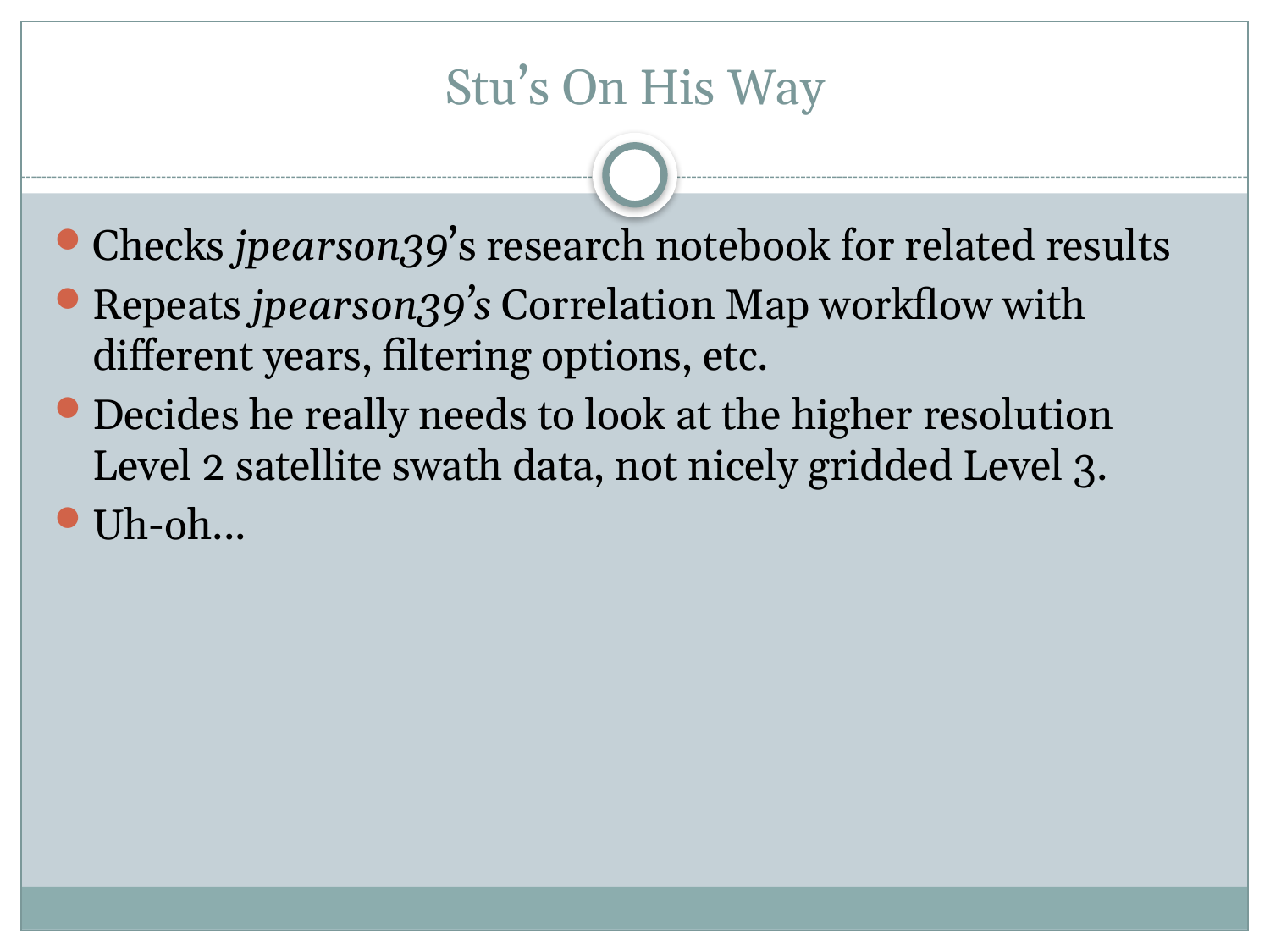

# Stu’s On His Way
Checks jpearson39’s research notebook for related results
Repeats jpearson39’s Correlation Map workflow with different years, filtering options, etc.
Decides he really needs to look at the higher resolution Level 2 satellite swath data, not nicely gridded Level 3.
Uh-oh...